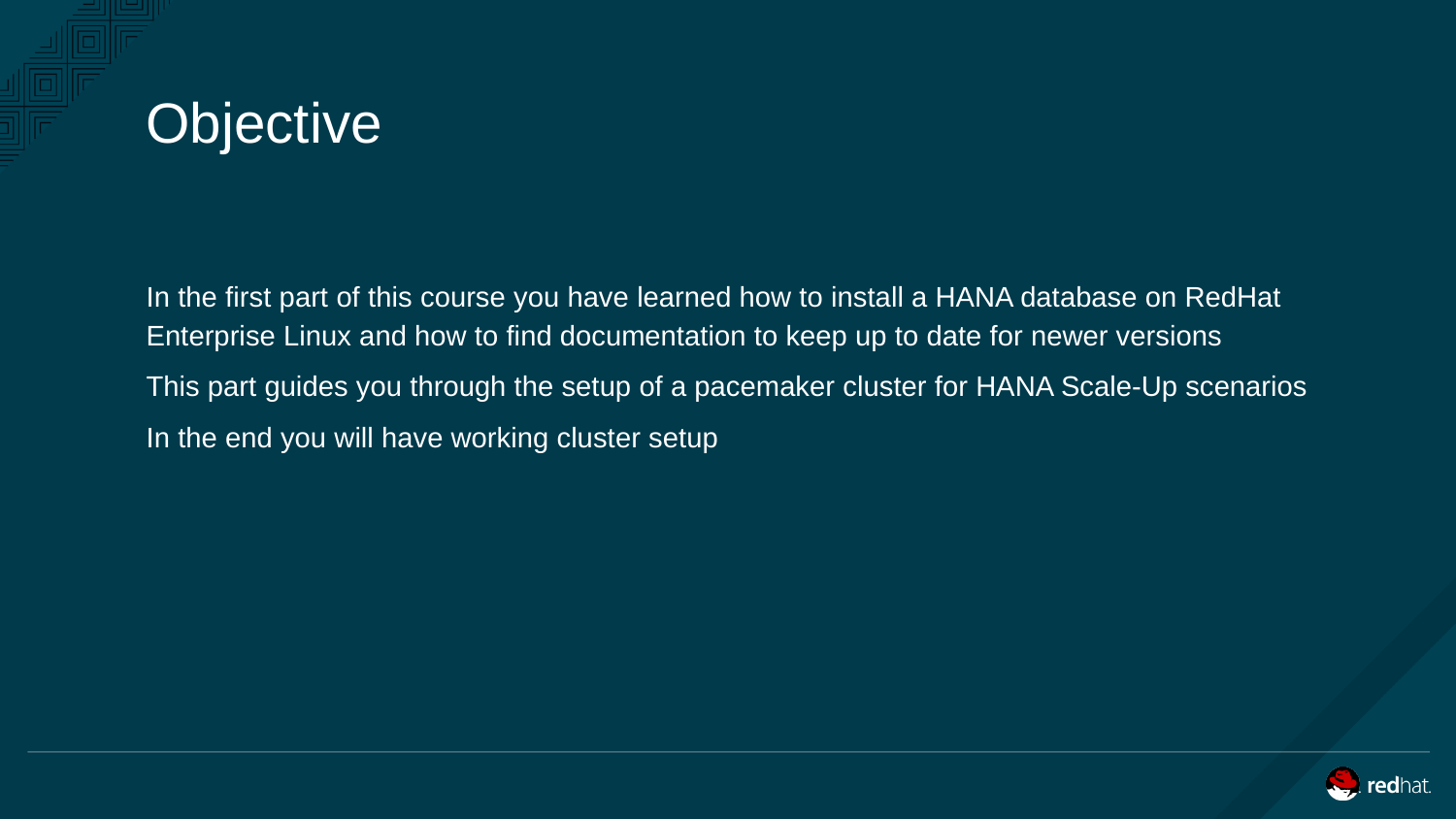

# Objective
In the first part of this course you have learned how to install a HANA database on RedHat Enterprise Linux and how to find documentation to keep up to date for newer versions
This part guides you through the setup of a pacemaker cluster for HANA Scale-Up scenarios
In the end you will have working cluster setup